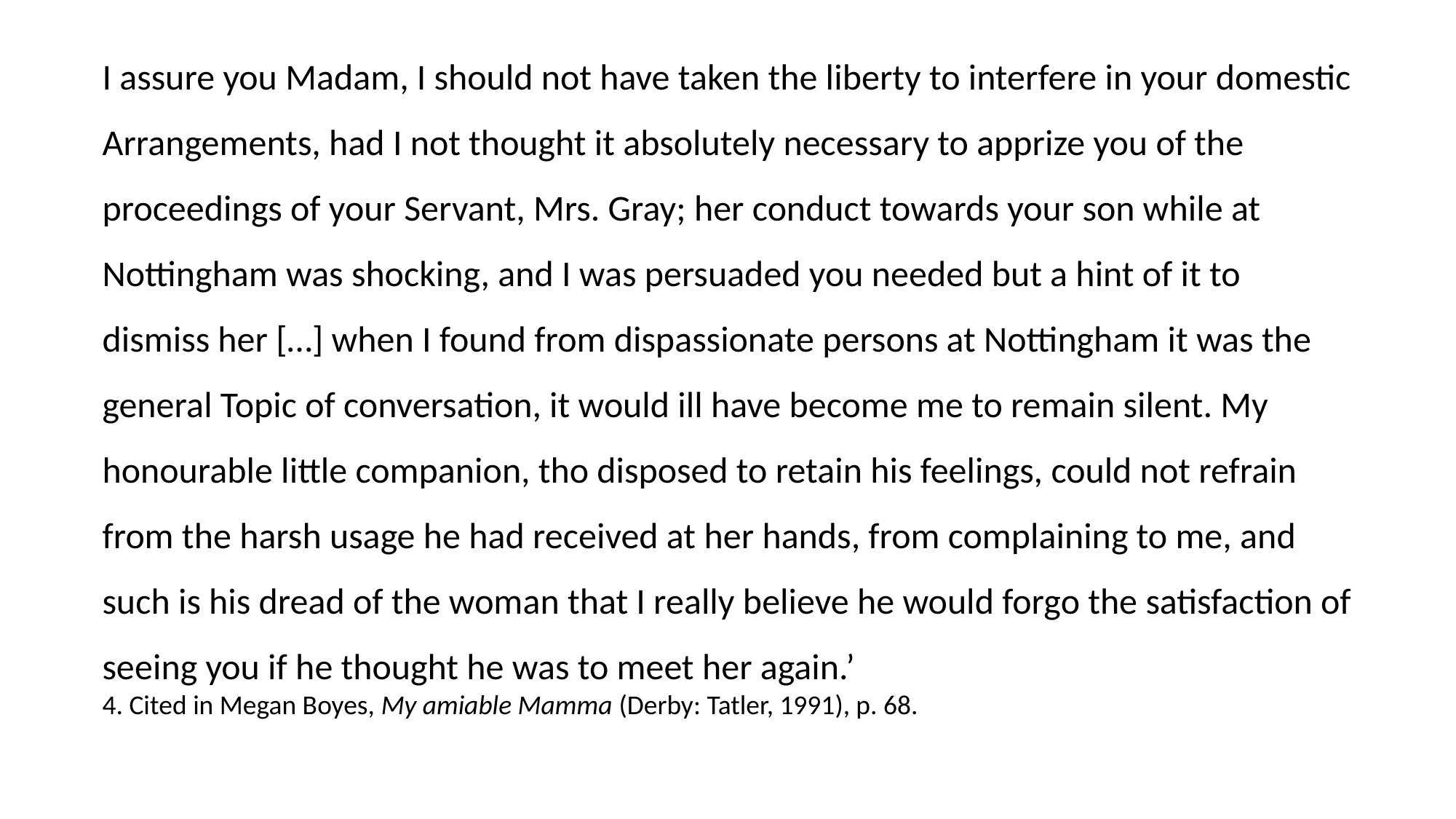

I assure you Madam, I should not have taken the liberty to interfere in your domestic Arrangements, had I not thought it absolutely necessary to apprize you of the proceedings of your Servant, Mrs. Gray; her conduct towards your son while at Nottingham was shocking, and I was persuaded you needed but a hint of it to dismiss her […] when I found from dispassionate persons at Nottingham it was the general Topic of conversation, it would ill have become me to remain silent. My honourable little companion, tho disposed to retain his feelings, could not refrain from the harsh usage he had received at her hands, from complaining to me, and such is his dread of the woman that I really believe he would forgo the satisfaction of seeing you if he thought he was to meet her again.’
4. Cited in Megan Boyes, My amiable Mamma (Derby: Tatler, 1991), p. 68.